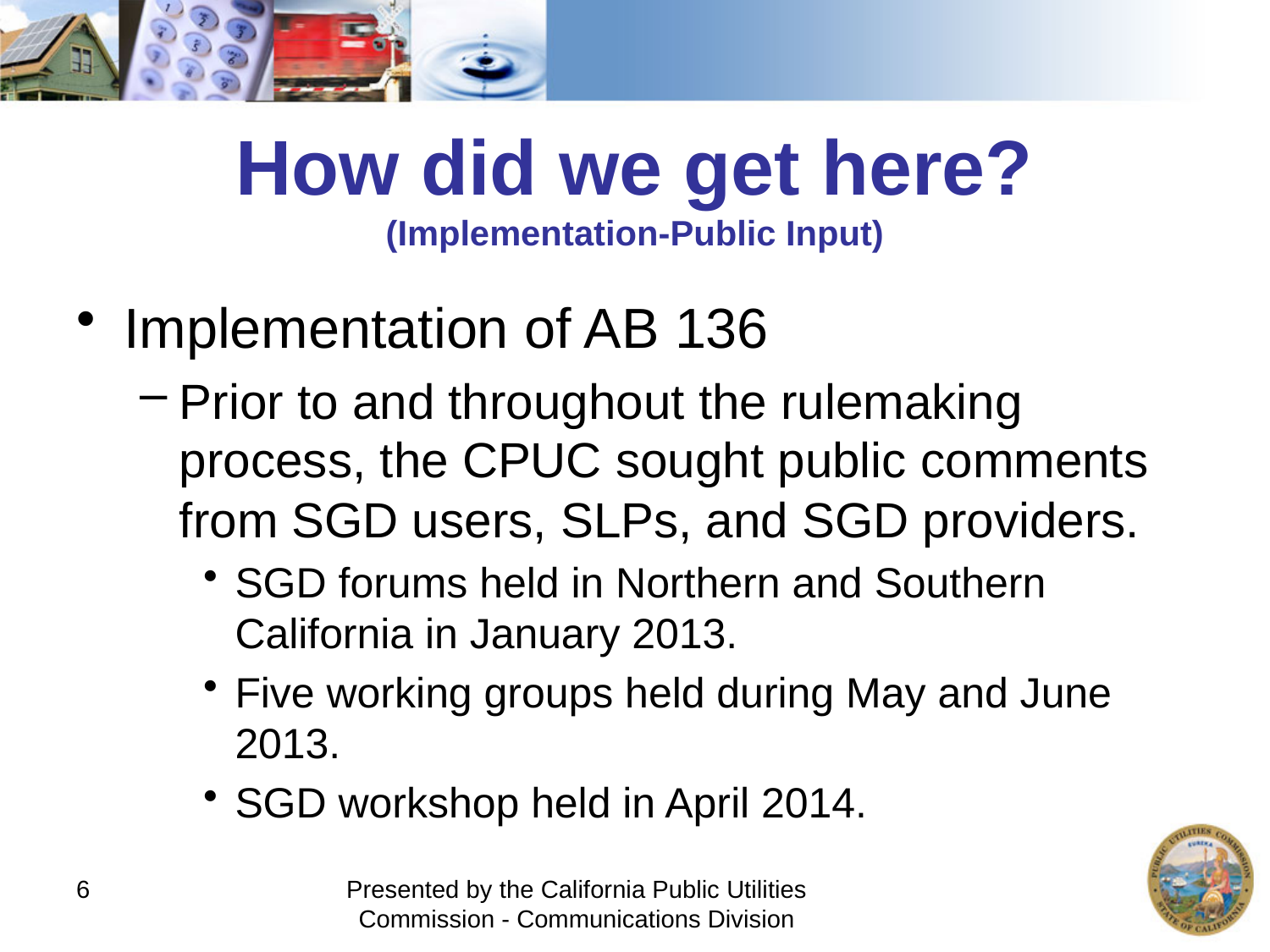

# How did we get here? (Implementation-Public Input)
Implementation of AB 136
Prior to and throughout the rulemaking process, the CPUC sought public comments from SGD users, SLPs, and SGD providers.
SGD forums held in Northern and Southern California in January 2013.
Five working groups held during May and June 2013.
SGD workshop held in April 2014.
6
Presented by the California Public Utilities Commission - Communications Division